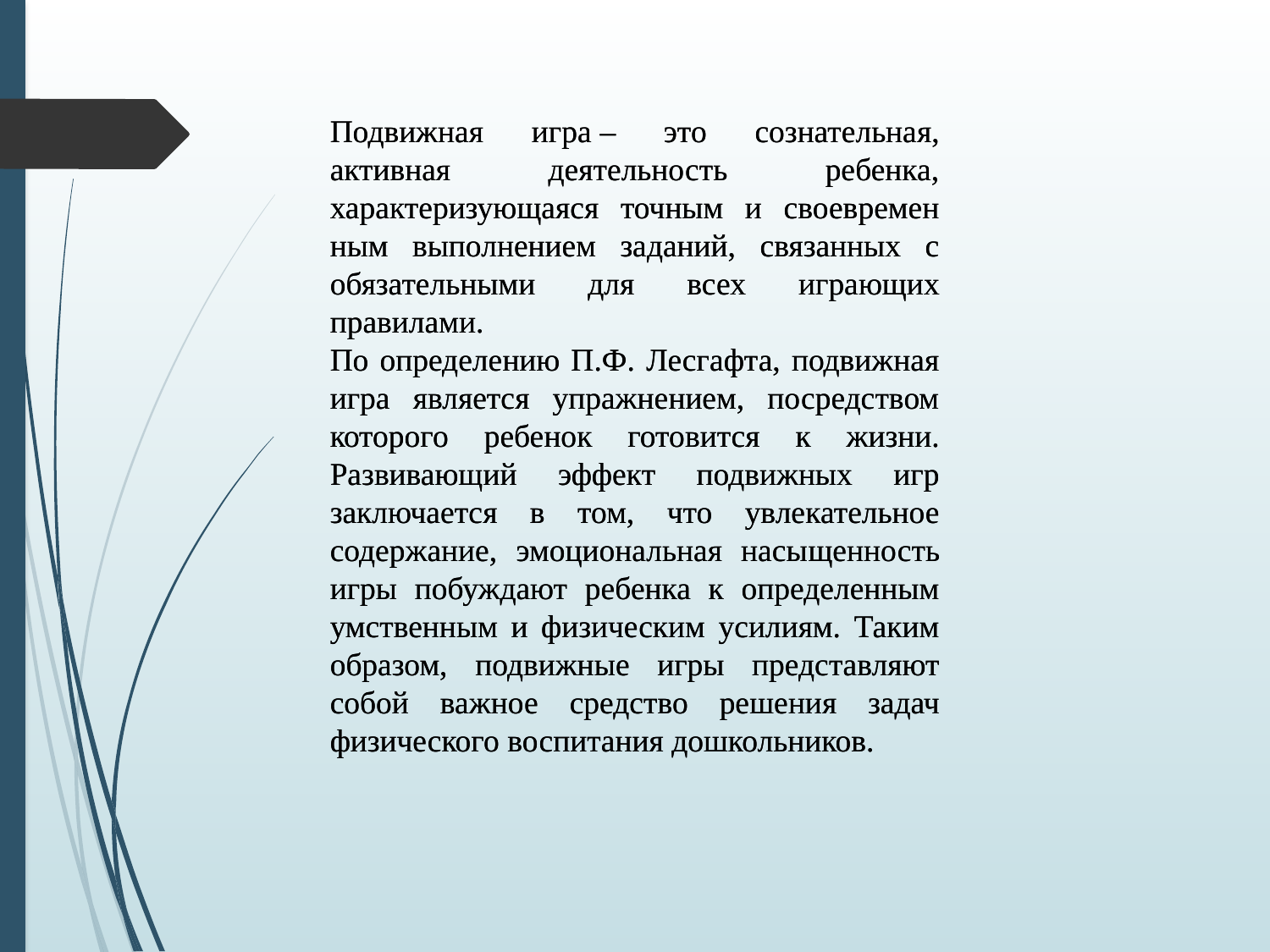

Подвижная игра – это сознательная, активная деятельность ребенка, характеризующаяся точным и своевремен­ным выполнением заданий, связанных с обязательными для всех играющих правилами.
По определению П.Ф. Лесгафта, подвижная игра является упражнением, посредством которого ребенок гото­вится к жизни. Развивающий эффект подвижных игр заключается в том, что увлекательное содержание, эмоциональная насы­щенность игры побуждают ребенка к определенным умственным и физическим усилиям. Таким образом, подвижные игры представляют собой важное средство решения задач физического воспитания дошкольников.
Подвижная игра – это сознательная, активная деятельность ребенка, характеризующаяся точным и своевремен­ным выполнением заданий, связанных с обязательными для всех играющих правилами.
По определению П.Ф. Лесгафта, подвижная игра является упражнением, посредством которого ребенок гото­вится к жизни. Развивающий эффект подвижных игр заключается в том, что увлекательное содержание, эмоциональная насы­щенность игры побуждают ребенка к определенным умственным и физическим усилиям. Таким образом, подвижные игры представляют собой важное средство решения задач физического воспитания дошкольников.